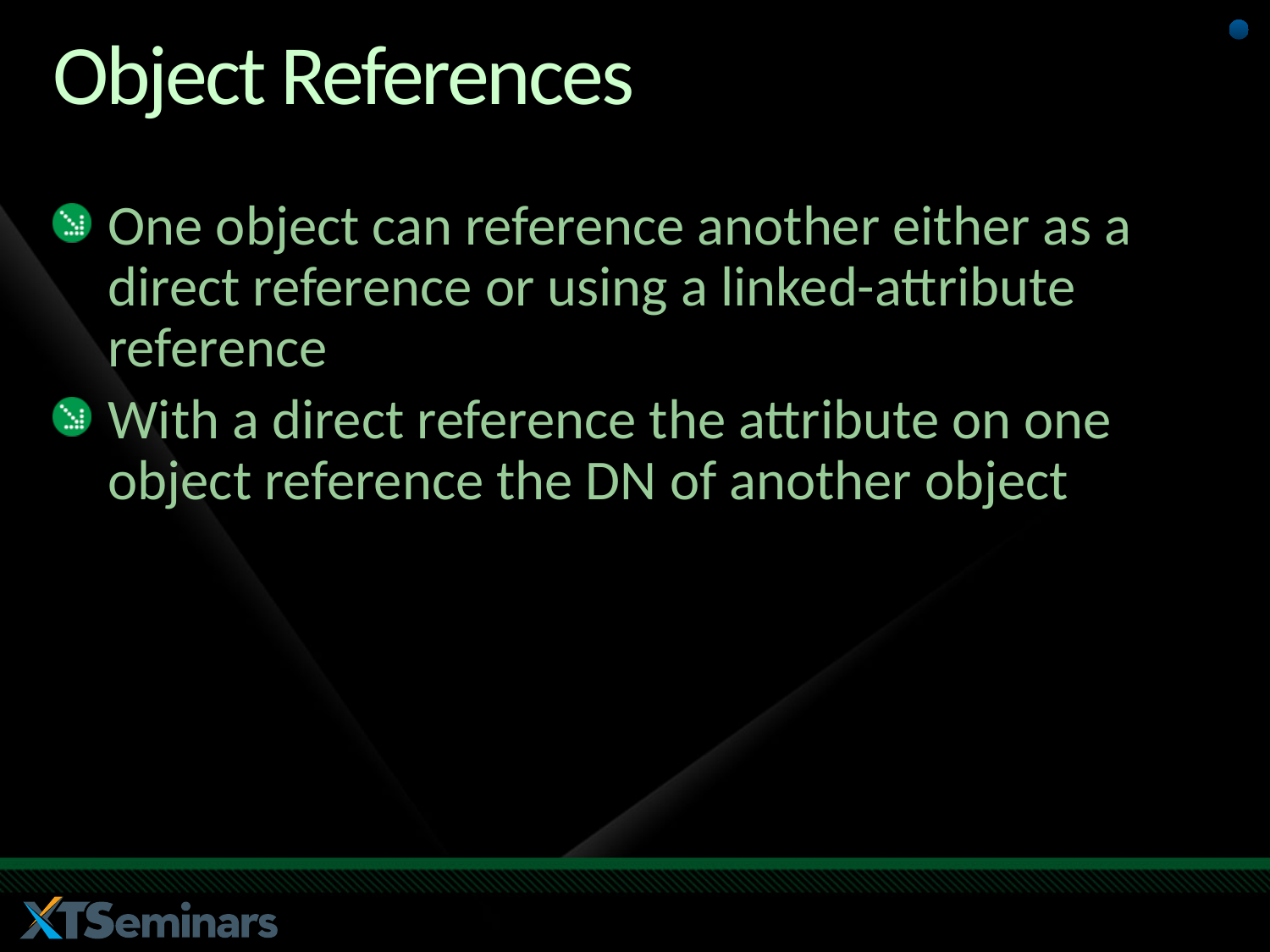

# Object References
One object can reference another either as a direct reference or using a linked-attribute reference
With a direct reference the attribute on one object reference the DN of another object